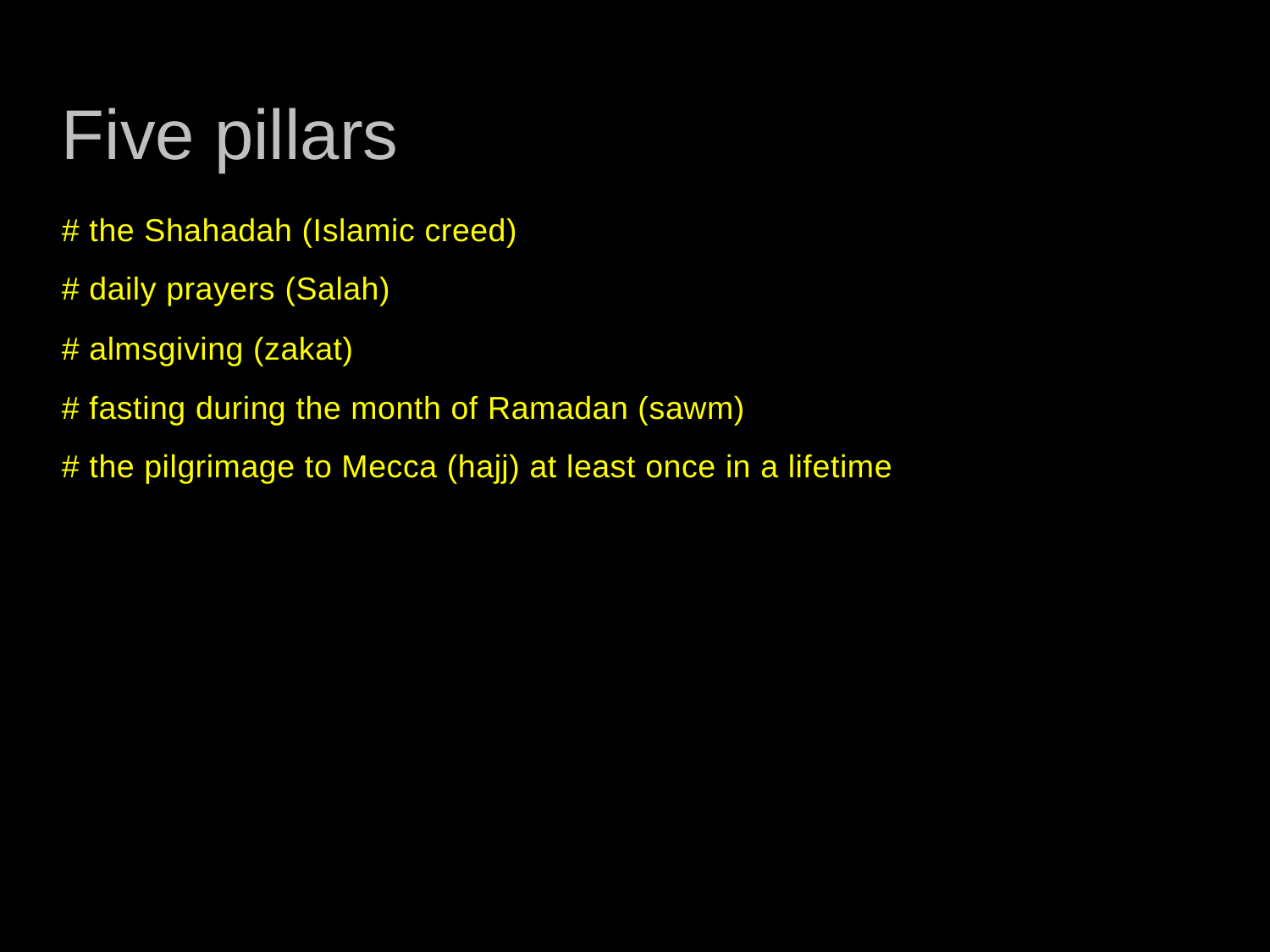

# Five pillars
# the Shahadah (Islamic creed)
# daily prayers (Salah)
# almsgiving (zakat)
# fasting during the month of Ramadan (sawm)
# the pilgrimage to Mecca (hajj) at least once in a lifetime